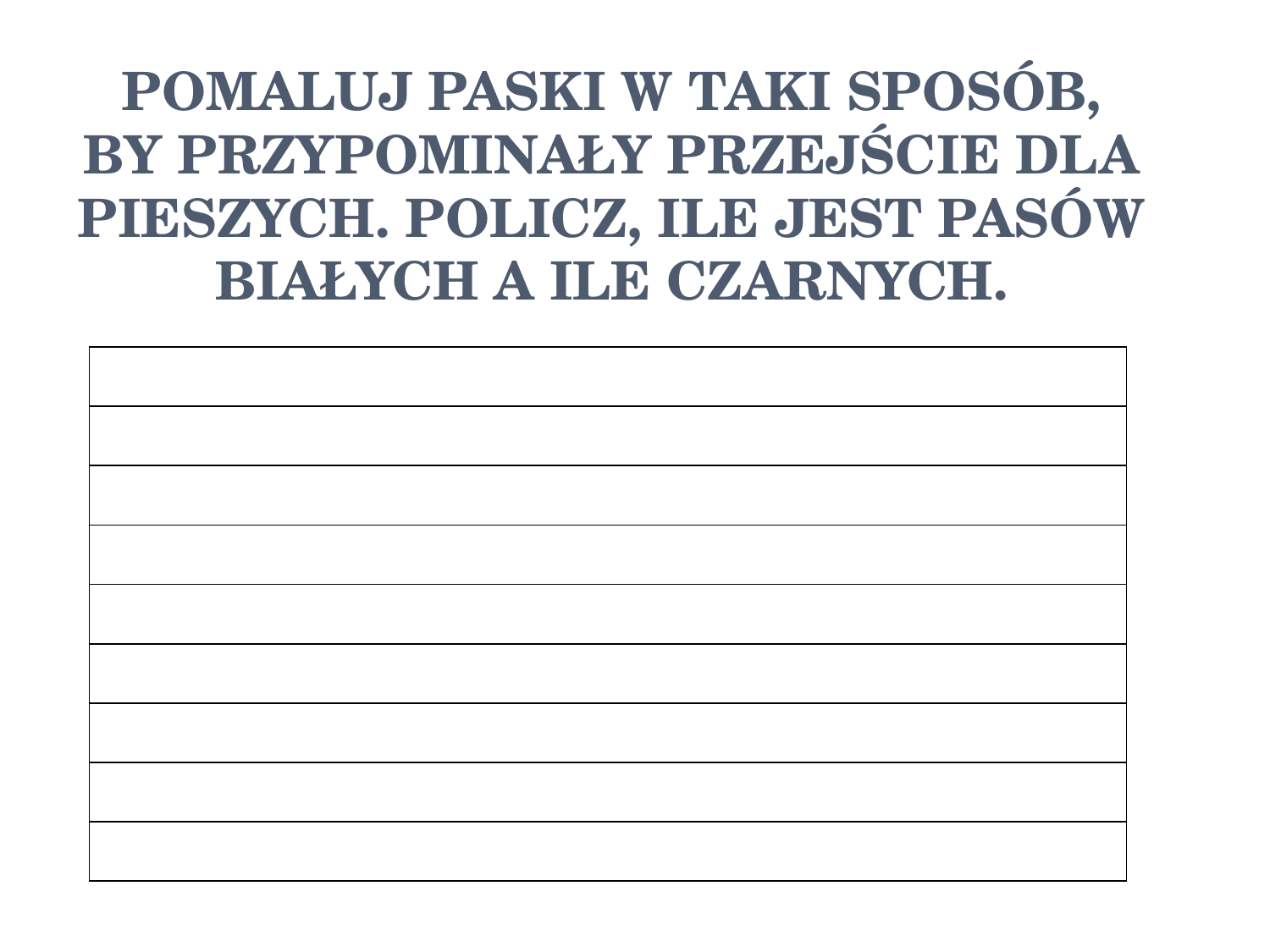

# Pomaluj paski w taki sposób, by przypominały przejście dla pieszych. Policz, ile jest pasów białych a ile czarnych.
|  |
| --- |
|  |
|  |
|  |
|  |
|  |
|  |
|  |
|  |